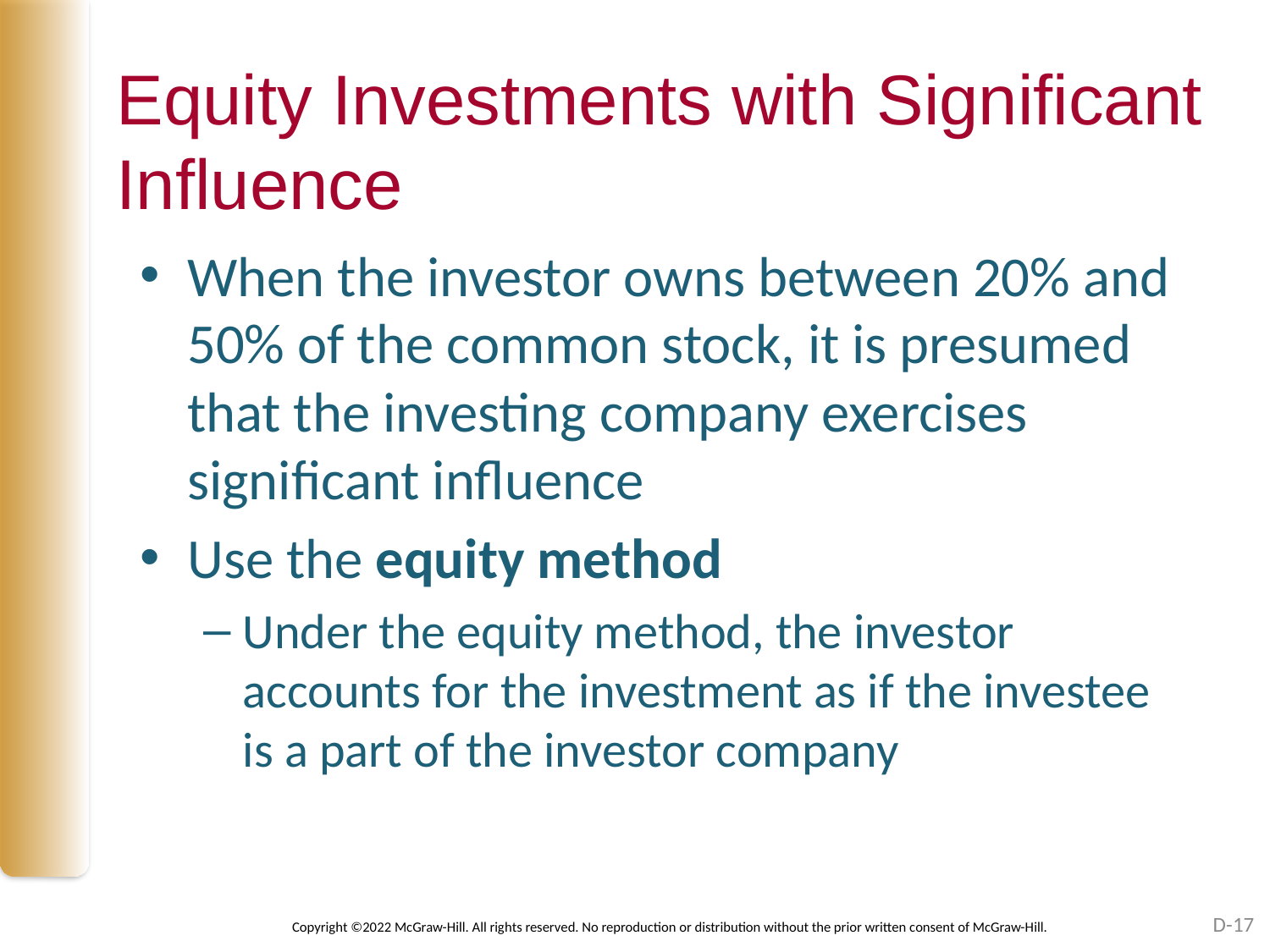

# Equity Investments with Significant Influence
When the investor owns between 20% and 50% of the common stock, it is presumed that the investing company exercises significant influence
Use the equity method
Under the equity method, the investor accounts for the investment as if the investee is a part of the investor company

D-17
Copyright ©2022 McGraw-Hill. All rights reserved. No reproduction or distribution without the prior written consent of McGraw-Hill.